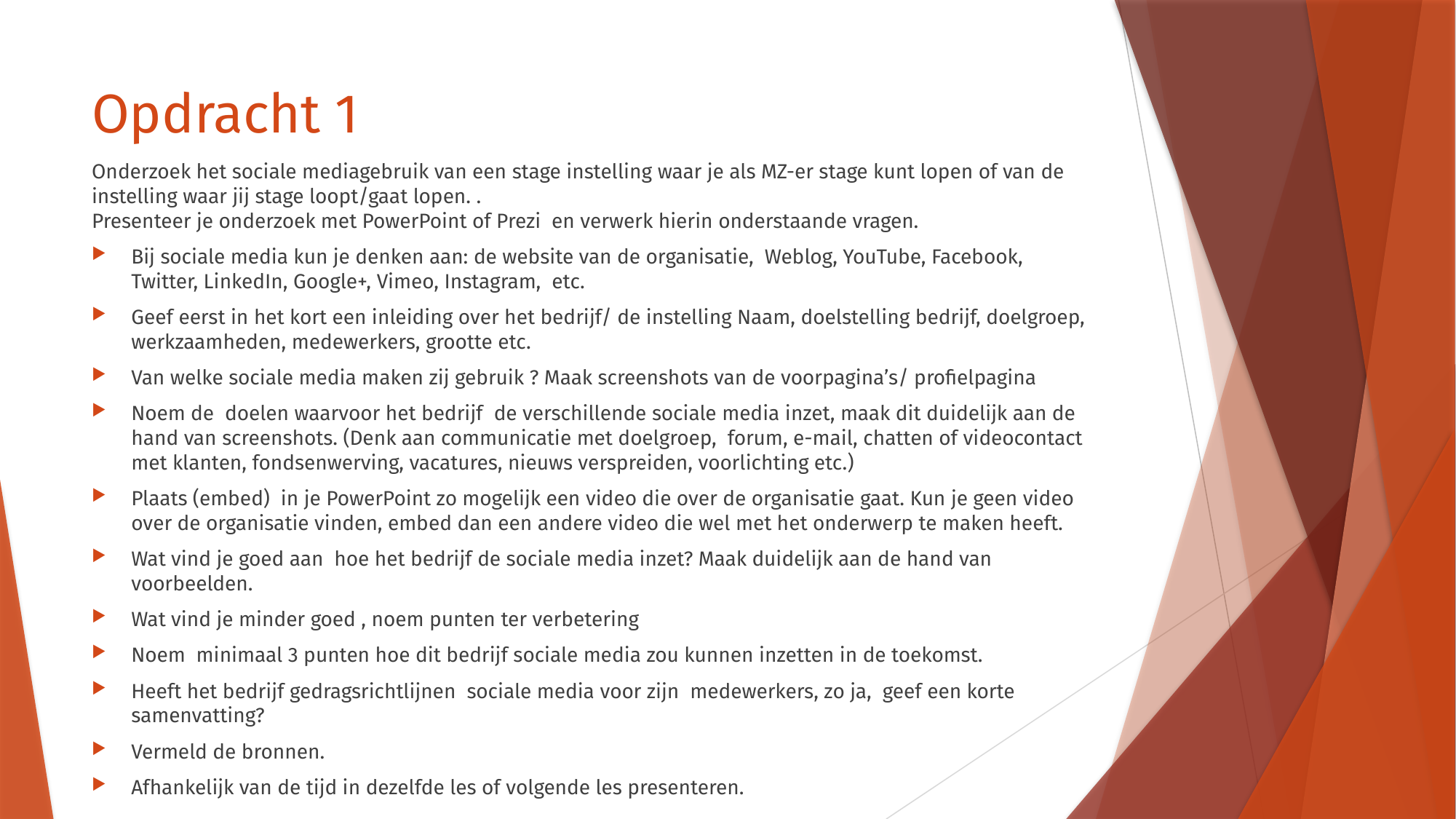

# Opdracht 1
Onderzoek het sociale mediagebruik van een stage instelling waar je als MZ-er stage kunt lopen of van de instelling waar jij stage loopt/gaat lopen. .
Presenteer je onderzoek met PowerPoint of Prezi  en verwerk hierin onderstaande vragen.
Bij sociale media kun je denken aan: de website van de organisatie,  Weblog, YouTube, Facebook, Twitter, LinkedIn, Google+, Vimeo, Instagram,  etc.
Geef eerst in het kort een inleiding over het bedrijf/ de instelling Naam, doelstelling bedrijf, doelgroep, werkzaamheden, medewerkers, grootte etc.
Van welke sociale media maken zij gebruik ? Maak screenshots van de voorpagina’s/ profielpagina
Noem de  doelen waarvoor het bedrijf  de verschillende sociale media inzet, maak dit duidelijk aan de hand van screenshots. (Denk aan communicatie met doelgroep,  forum, e-mail, chatten of videocontact met klanten, fondsenwerving, vacatures, nieuws verspreiden, voorlichting etc.)
Plaats (embed)  in je PowerPoint zo mogelijk een video die over de organisatie gaat. Kun je geen video over de organisatie vinden, embed dan een andere video die wel met het onderwerp te maken heeft.
Wat vind je goed aan  hoe het bedrijf de sociale media inzet? Maak duidelijk aan de hand van voorbeelden.
Wat vind je minder goed , noem punten ter verbetering
Noem  minimaal 3 punten hoe dit bedrijf sociale media zou kunnen inzetten in de toekomst.
Heeft het bedrijf gedragsrichtlijnen  sociale media voor zijn  medewerkers, zo ja,  geef een korte samenvatting?
Vermeld de bronnen.
Afhankelijk van de tijd in dezelfde les of volgende les presenteren.